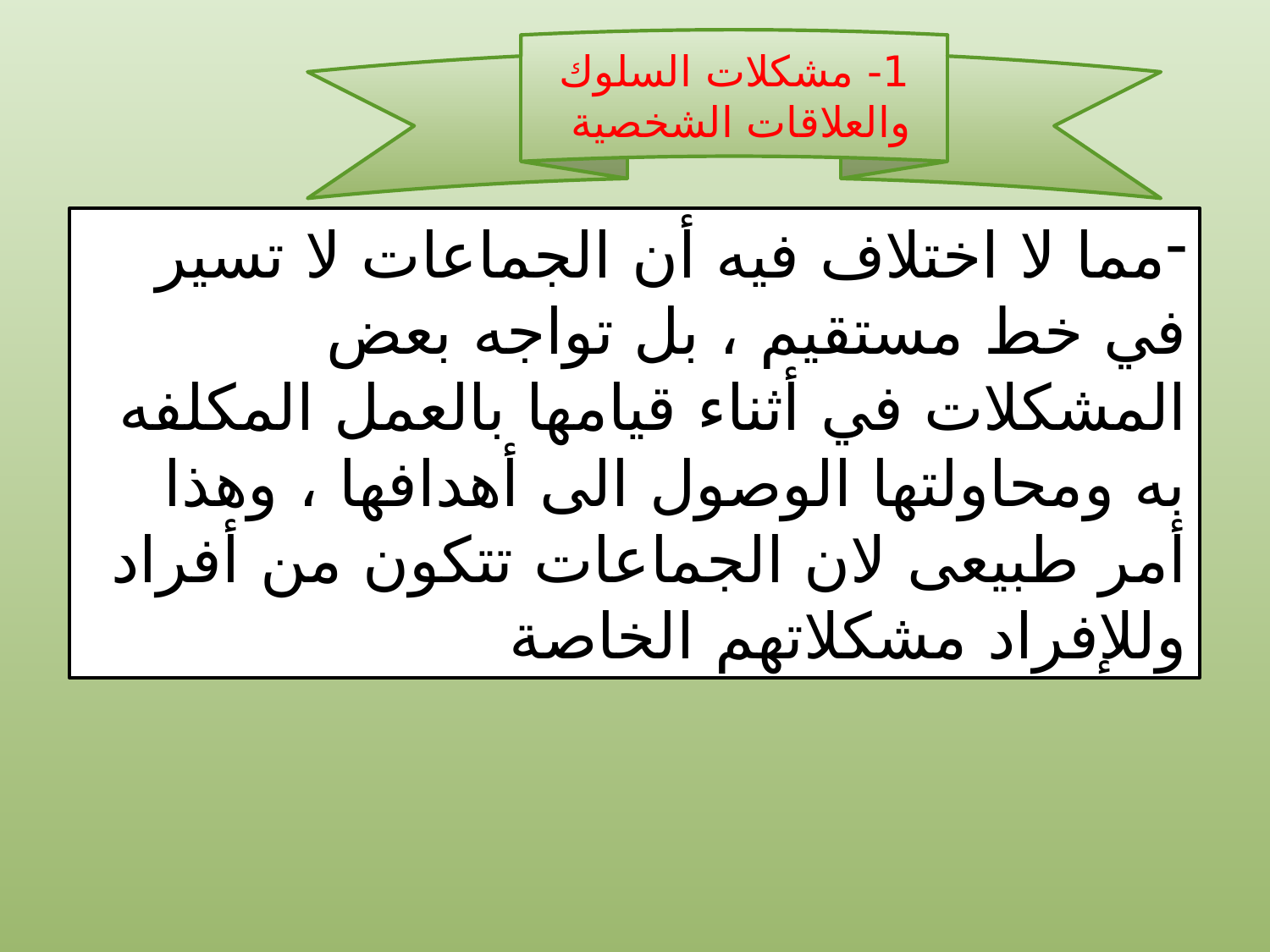

1- مشكلات السلوك والعلاقات الشخصية
مما لا اختلاف فيه أن الجماعات لا تسير في خط مستقيم ، بل تواجه بعض المشكلات في أثناء قيامها بالعمل المكلفه به ومحاولتها الوصول الى أهدافها ، وهذا أمر طبيعى لان الجماعات تتكون من أفراد وللإفراد مشكلاتهم الخاصة